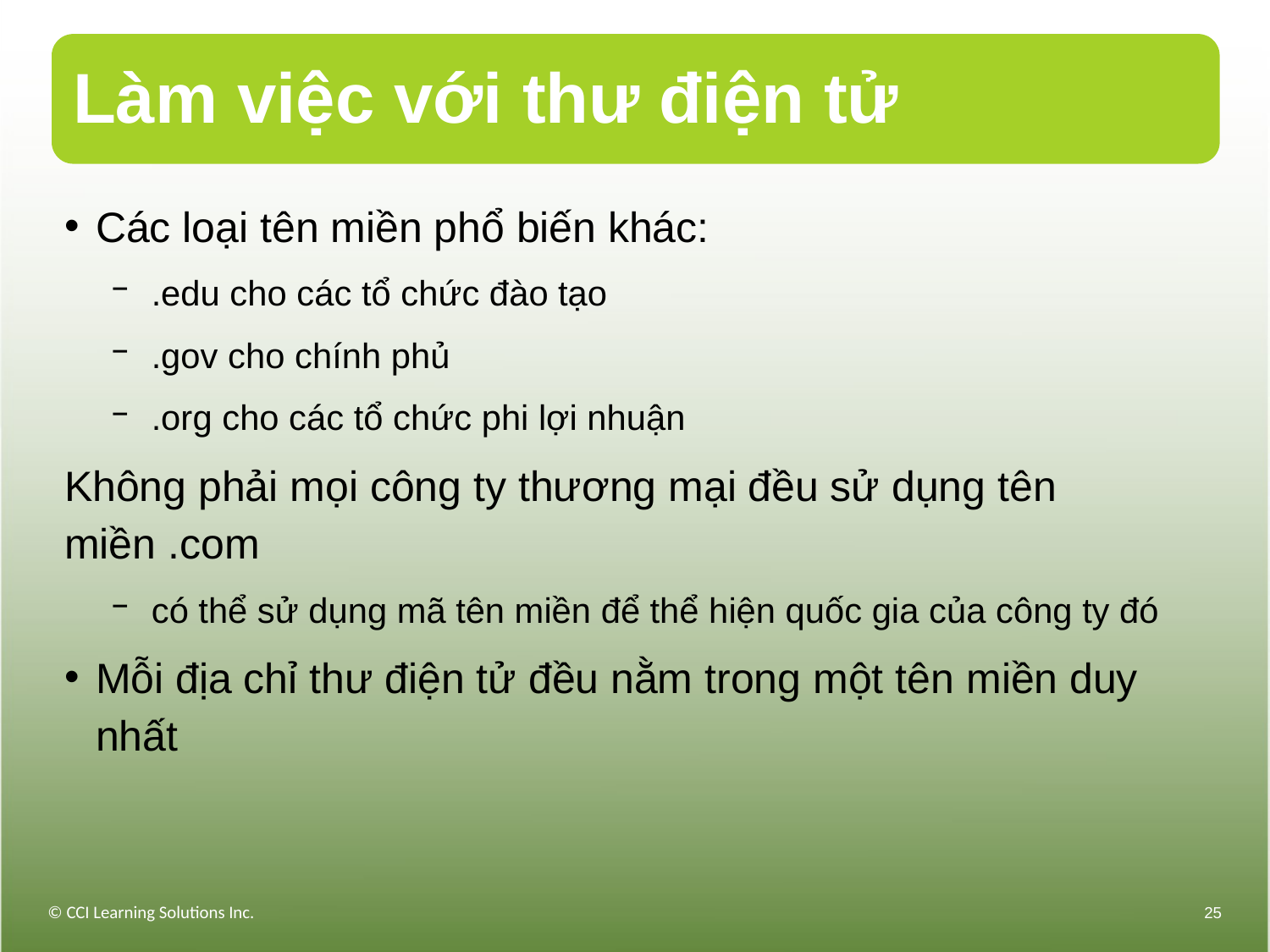

# Làm việc với thư điện tử
Các loại tên miền phổ biến khác:
.edu cho các tổ chức đào tạo
.gov cho chính phủ
.org cho các tổ chức phi lợi nhuận
Không phải mọi công ty thương mại đều sử dụng tên miền .com
có thể sử dụng mã tên miền để thể hiện quốc gia của công ty đó
Mỗi địa chỉ thư điện tử đều nằm trong một tên miền duy nhất
© CCI Learning Solutions Inc.
25